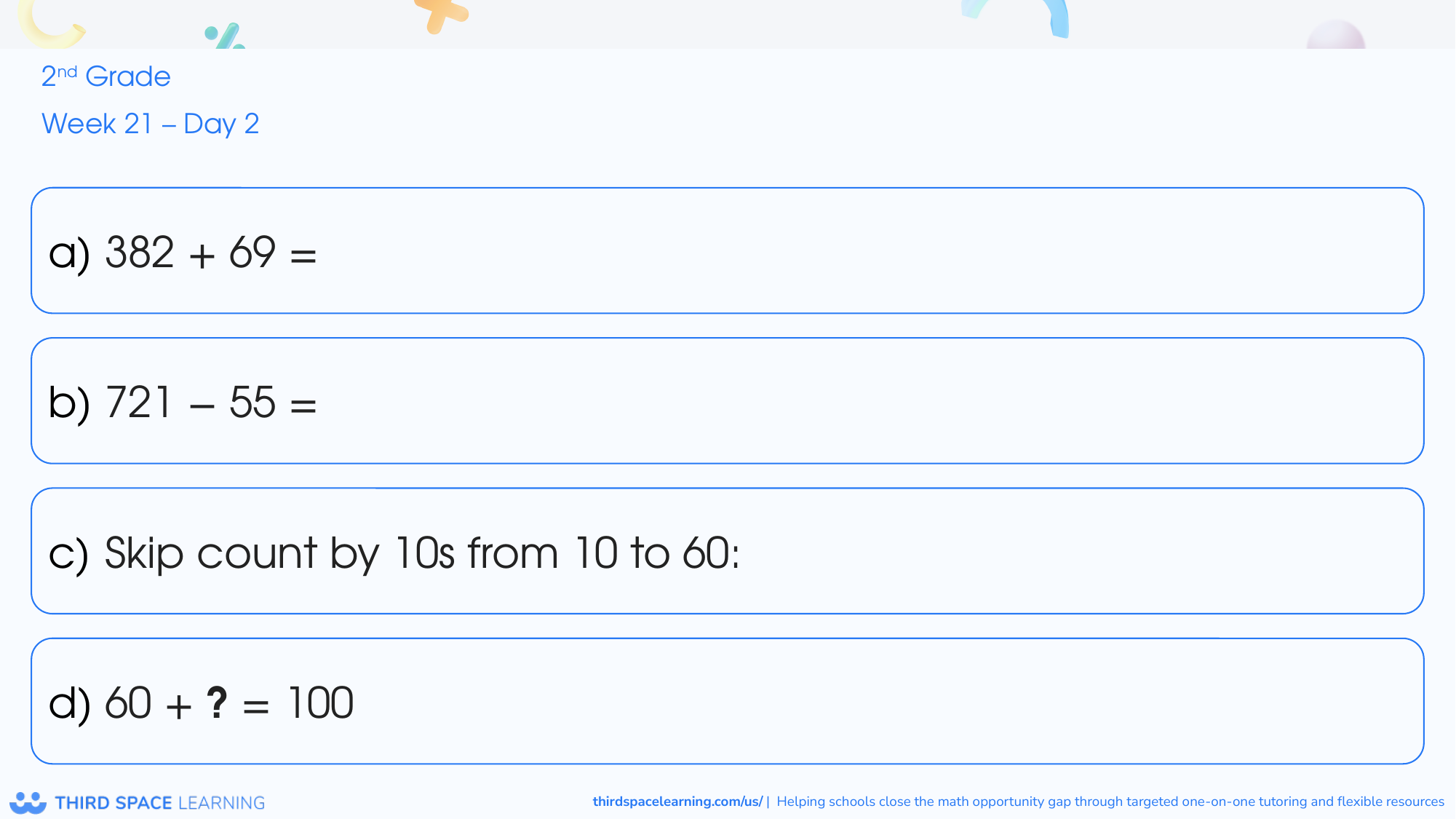

2nd Grade
Week 21 – Day 2
382 + 69 =
721 − 55 =
Skip count by 10s from 10 to 60:
60 + ? = 100